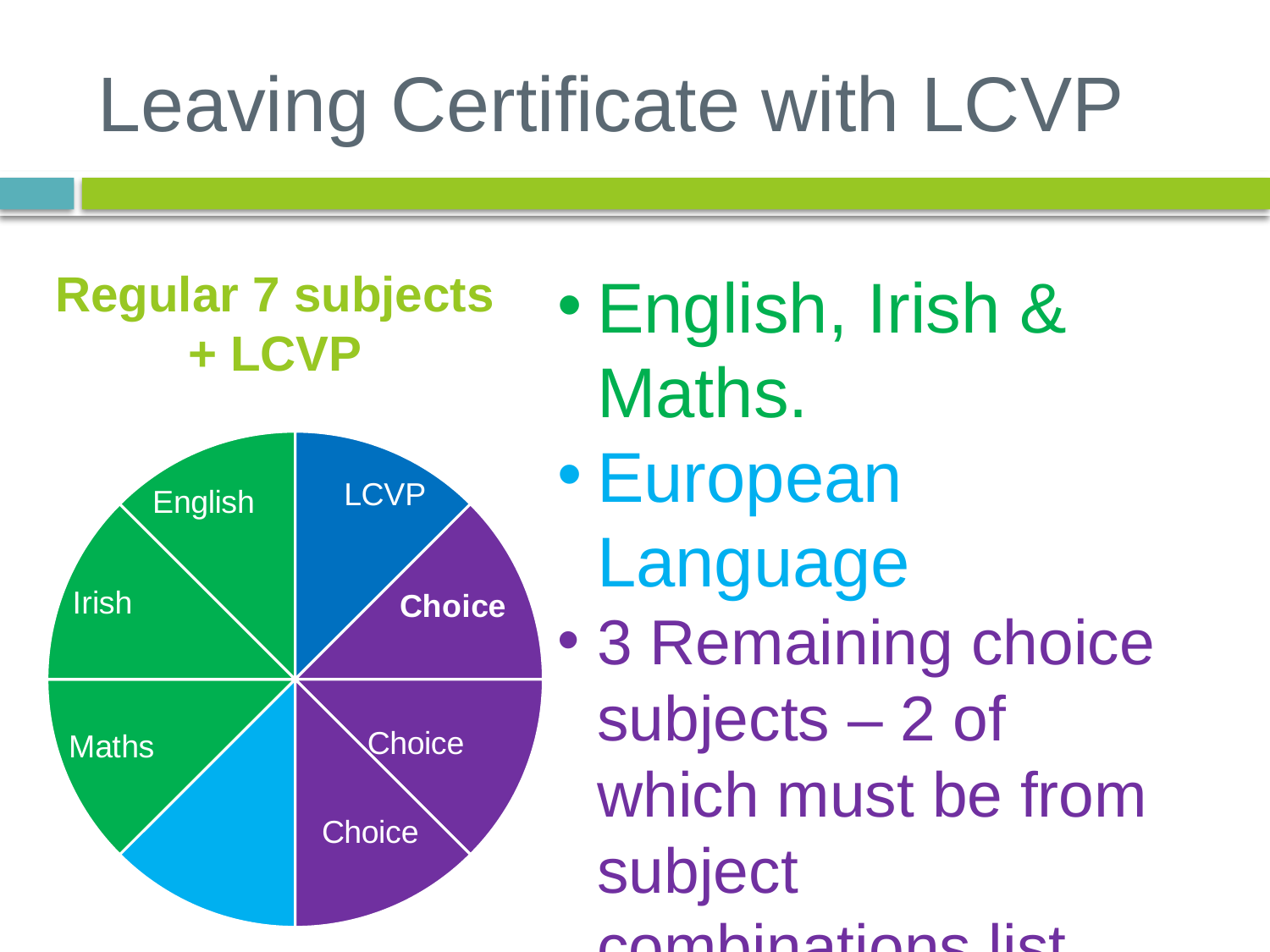

# Leaving Certificate with LCVP
Regular 7 subjects + LCVP
English, Irish & Maths.
European Language
3 Remaining choice subjects – 2 of which must be from subject combinations list
LCVP

### Chart

| Category |  |
|---|---|
| English | 12.5 |
| Irish | 12.5 |
| Maths | 12.5 |
| Lauguage | 12.5 |
| Vocational S.1 | 12.5 |
| Vocational S2 | 12.5 |
| Other  | 12.5 |
| LCVP | 12.5 |